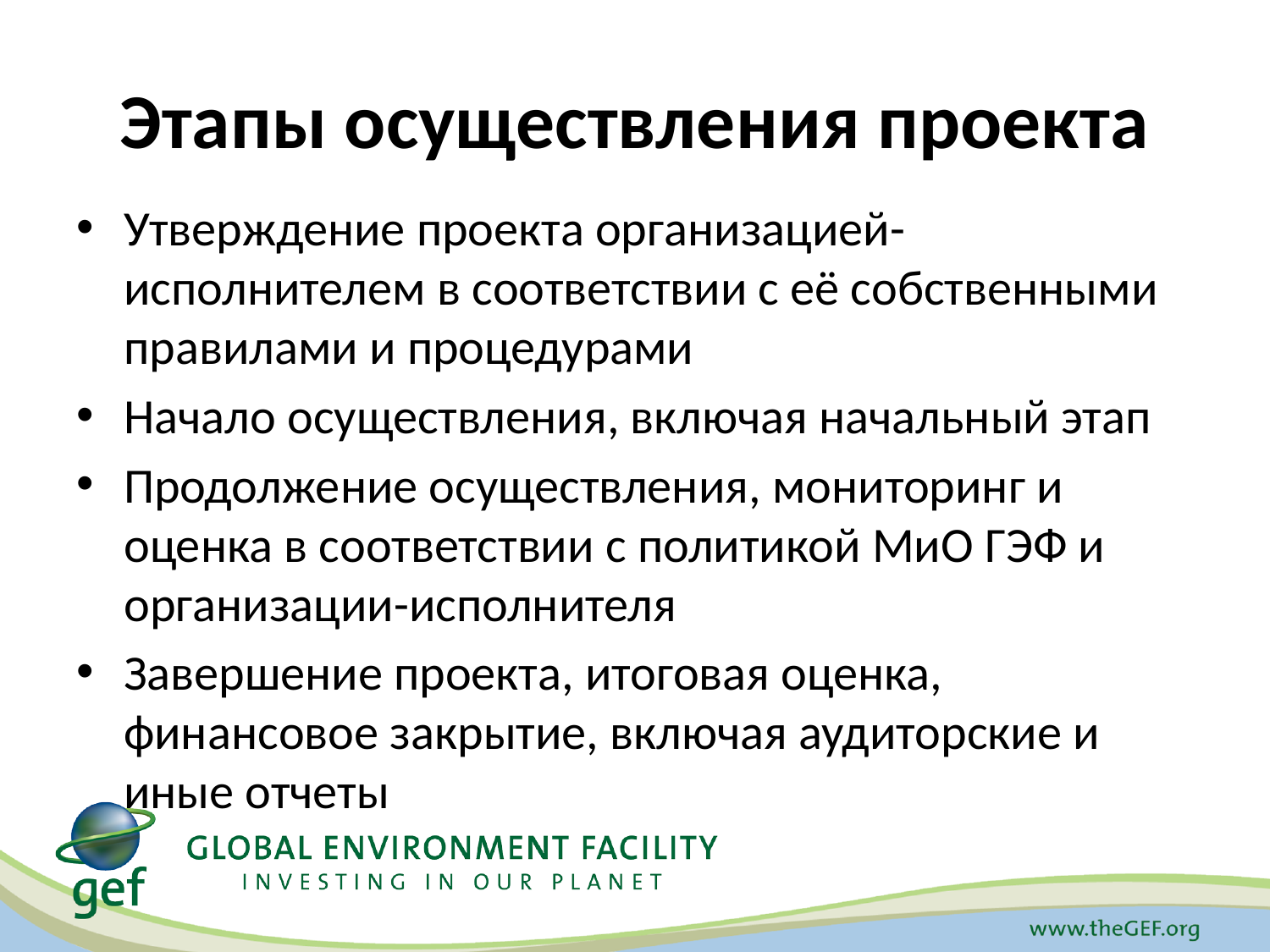

# Этапы осуществления проекта
Утверждение проекта организацией-исполнителем в соответствии с её собственными правилами и процедурами
Начало осуществления, включая начальный этап
Продолжение осуществления, мониторинг и оценка в соответствии с политикой МиО ГЭФ и организации-исполнителя
Завершение проекта, итоговая оценка, финансовое закрытие, включая аудиторские и иные отчеты